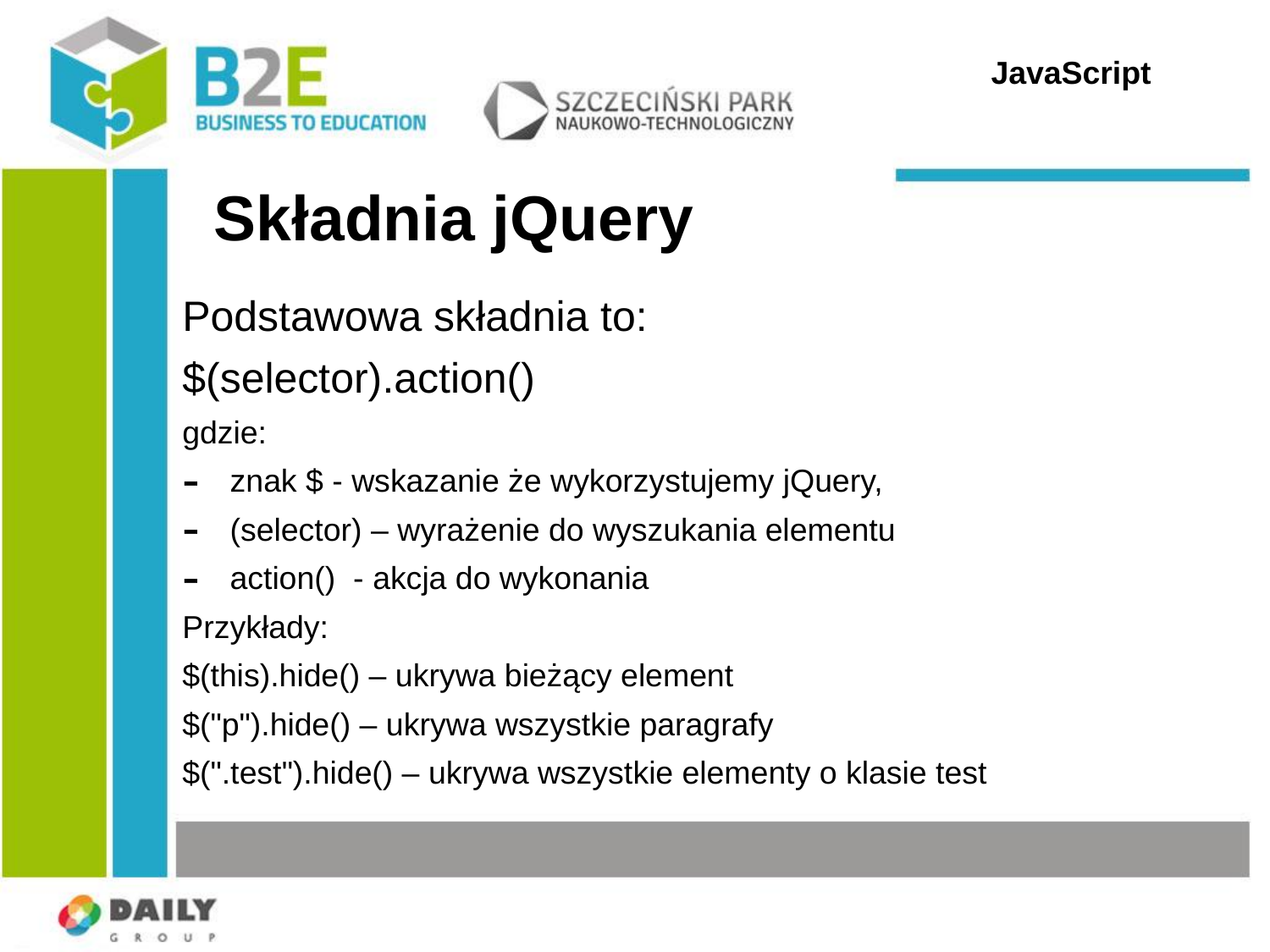

JavaScript
Składnia jQuery
Podstawowa składnia to:
$(selector).action()
gdzie:
znak $ - wskazanie że wykorzystujemy jQuery,
(selector) – wyrażenie do wyszukania elementu
action()  - akcja do wykonania
Przykłady:
$(this).hide() – ukrywa bieżący element
$("p").hide() – ukrywa wszystkie paragrafy
$(".test").hide() – ukrywa wszystkie elementy o klasie test